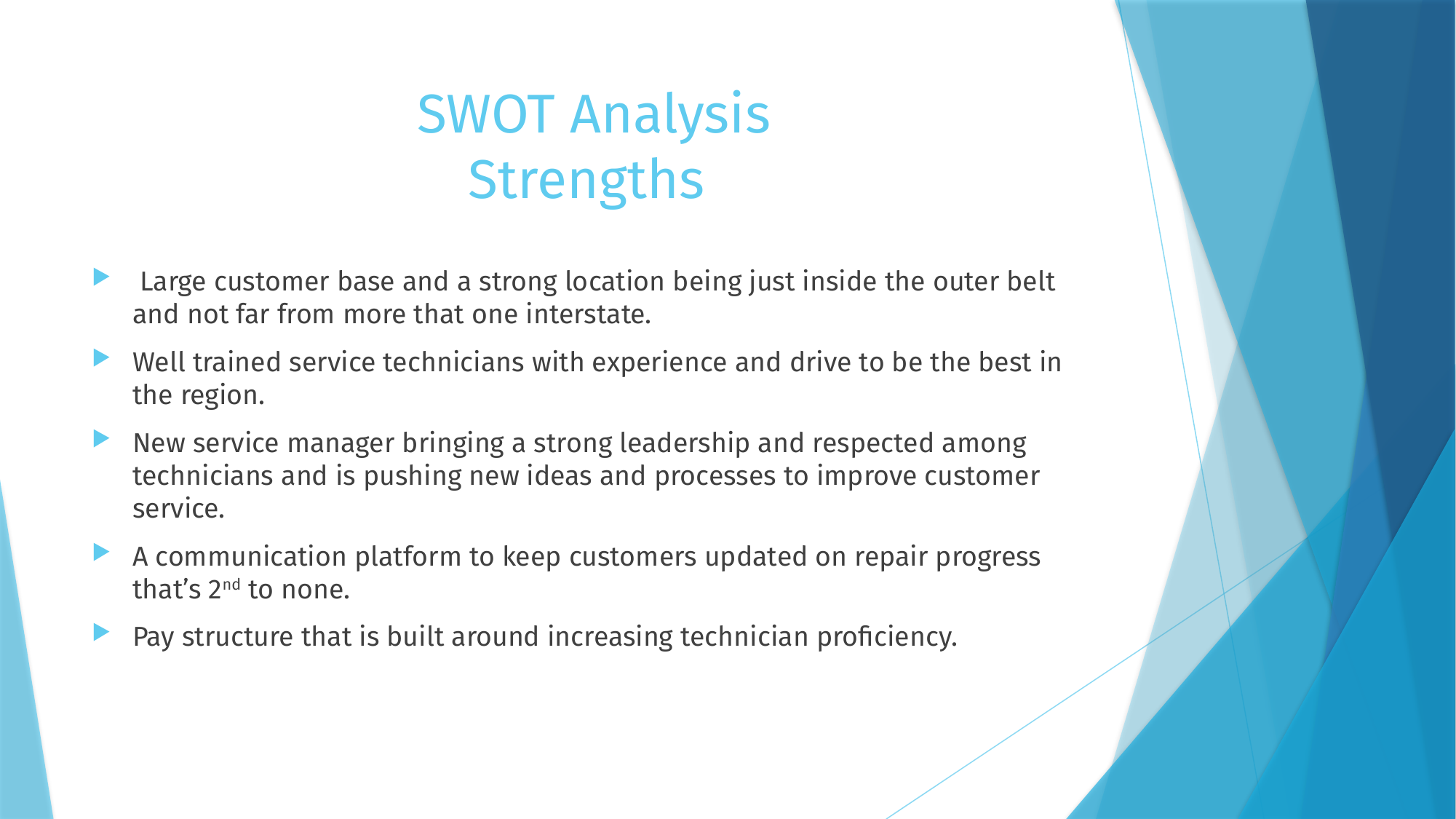

# SWOT Analysis Strengths
 Large customer base and a strong location being just inside the outer belt and not far from more that one interstate.
Well trained service technicians with experience and drive to be the best in the region.
New service manager bringing a strong leadership and respected among technicians and is pushing new ideas and processes to improve customer service.
A communication platform to keep customers updated on repair progress that’s 2nd to none.
Pay structure that is built around increasing technician proficiency.